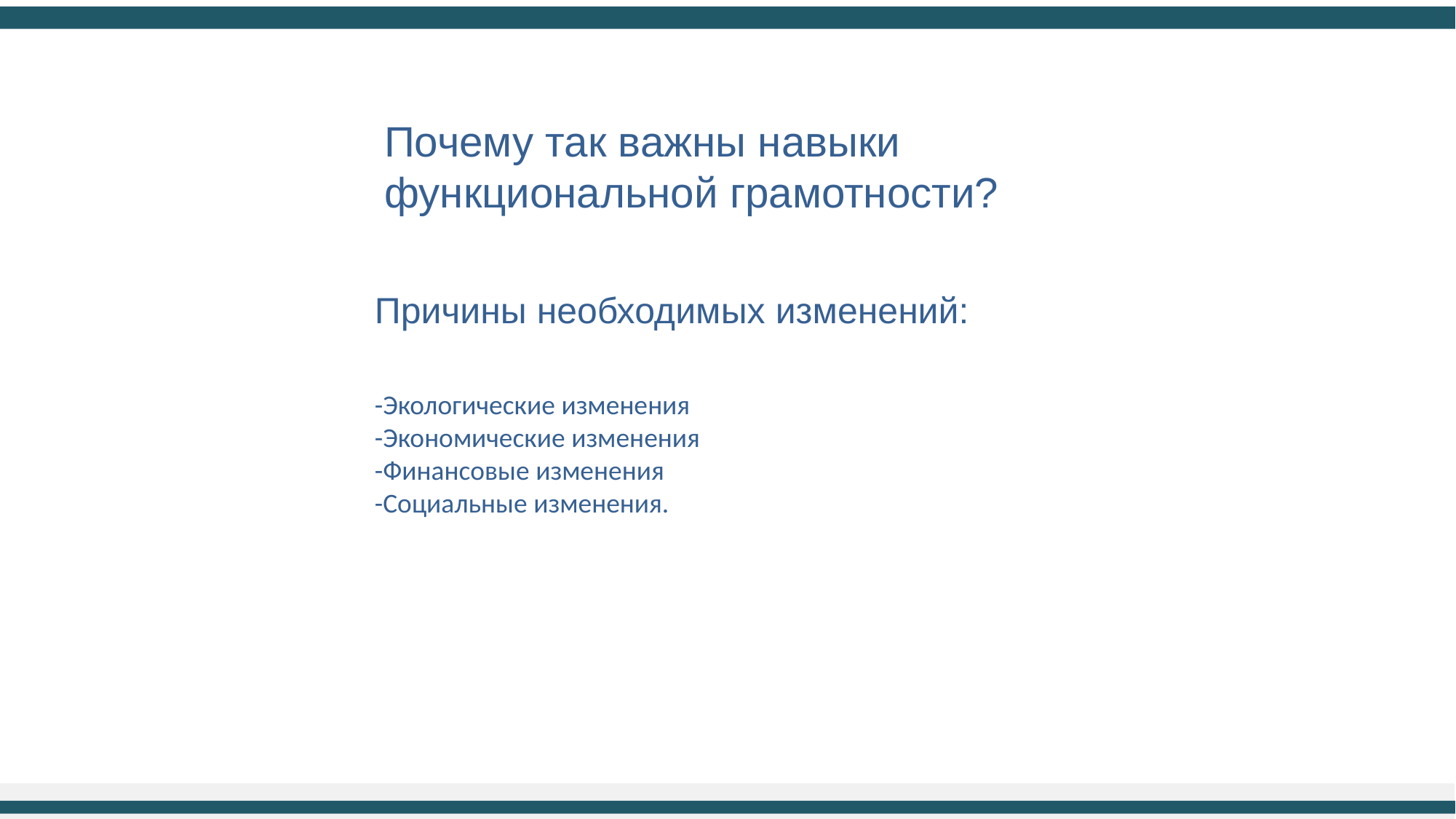

Почему так важны навыки функциональной грамотности?
Причины необходимых изменений:
-Экологические изменения
-Экономические изменения
-Финансовые изменения
-Социальные изменения.